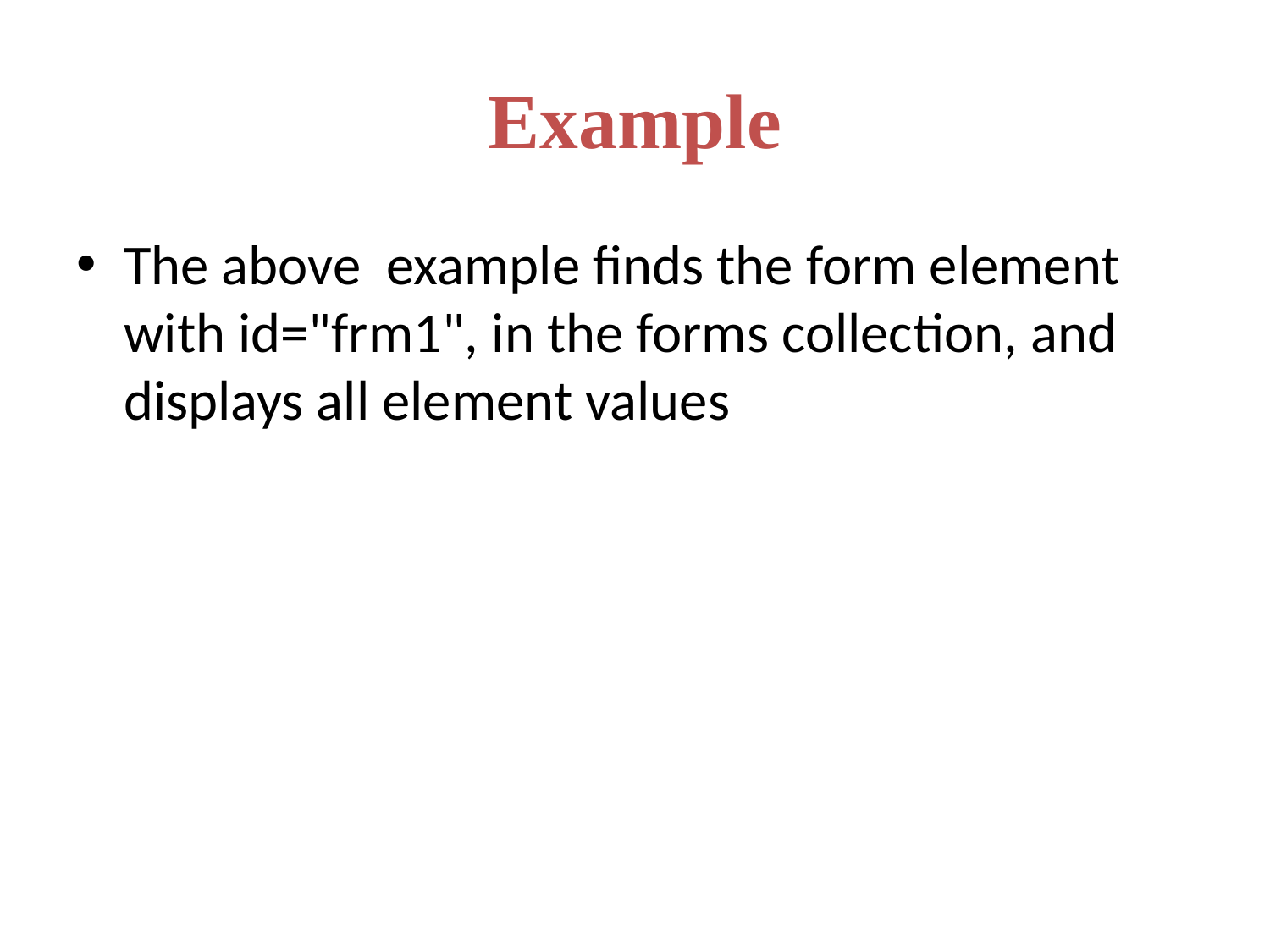

# Example
The above  example finds the form element with id="frm1", in the forms collection, and displays all element values